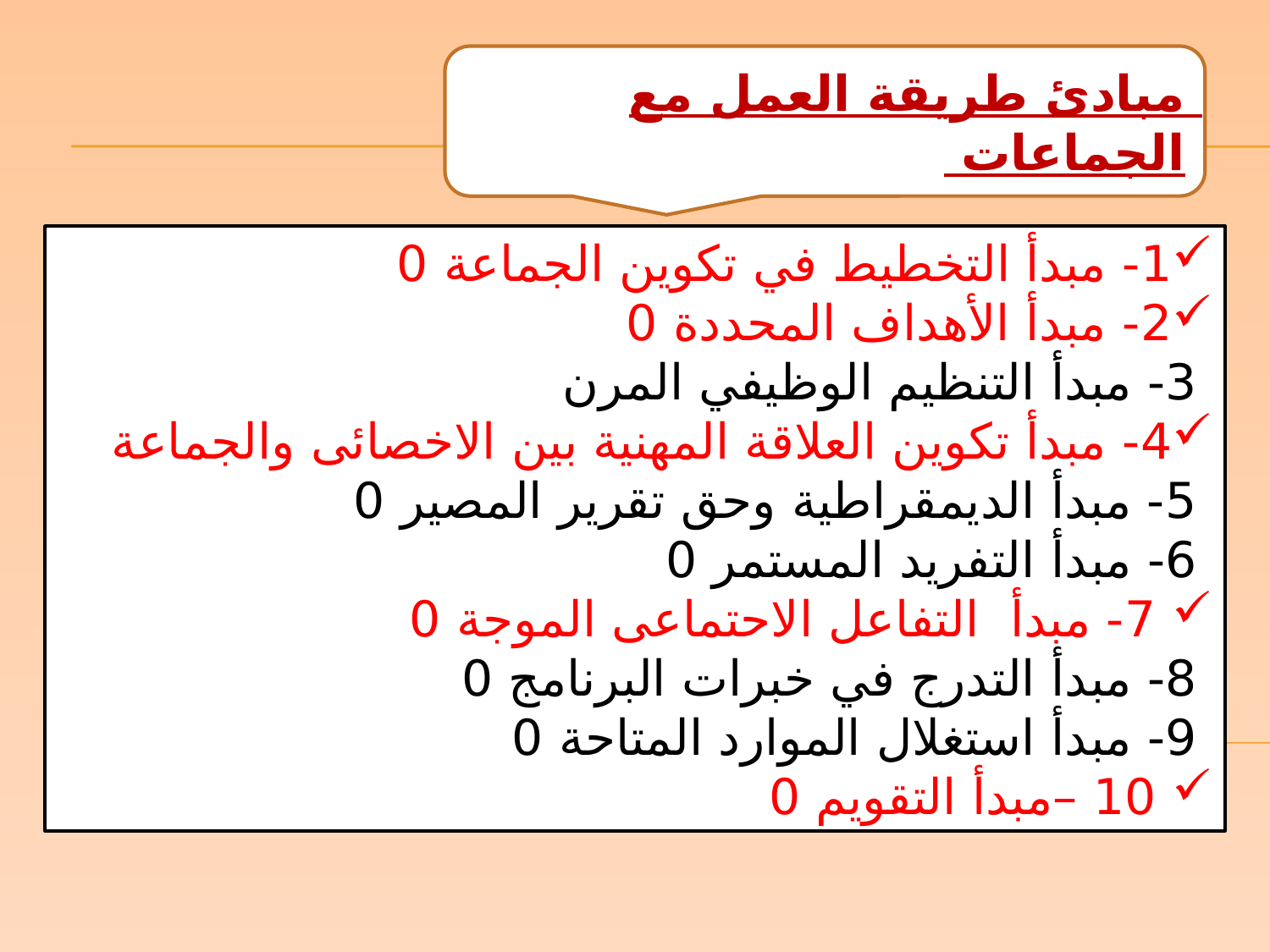

مبادئ طريقة العمل مع الجماعات
1- مبدأ التخطيط في تكوين الجماعة 0
2- مبدأ الأهداف المحددة 0
 3- مبدأ التنظيم الوظيفي المرن
4- مبدأ تكوين العلاقة المهنية بين الاخصائى والجماعة
 5- مبدأ الديمقراطية وحق تقرير المصير 0
 6- مبدأ التفريد المستمر 0
 7- مبدأ  التفاعل الاحتماعى الموجة 0
 8- مبدأ التدرج في خبرات البرنامج 0
 9- مبدأ استغلال الموارد المتاحة 0
 10 –مبدأ التقويم 0